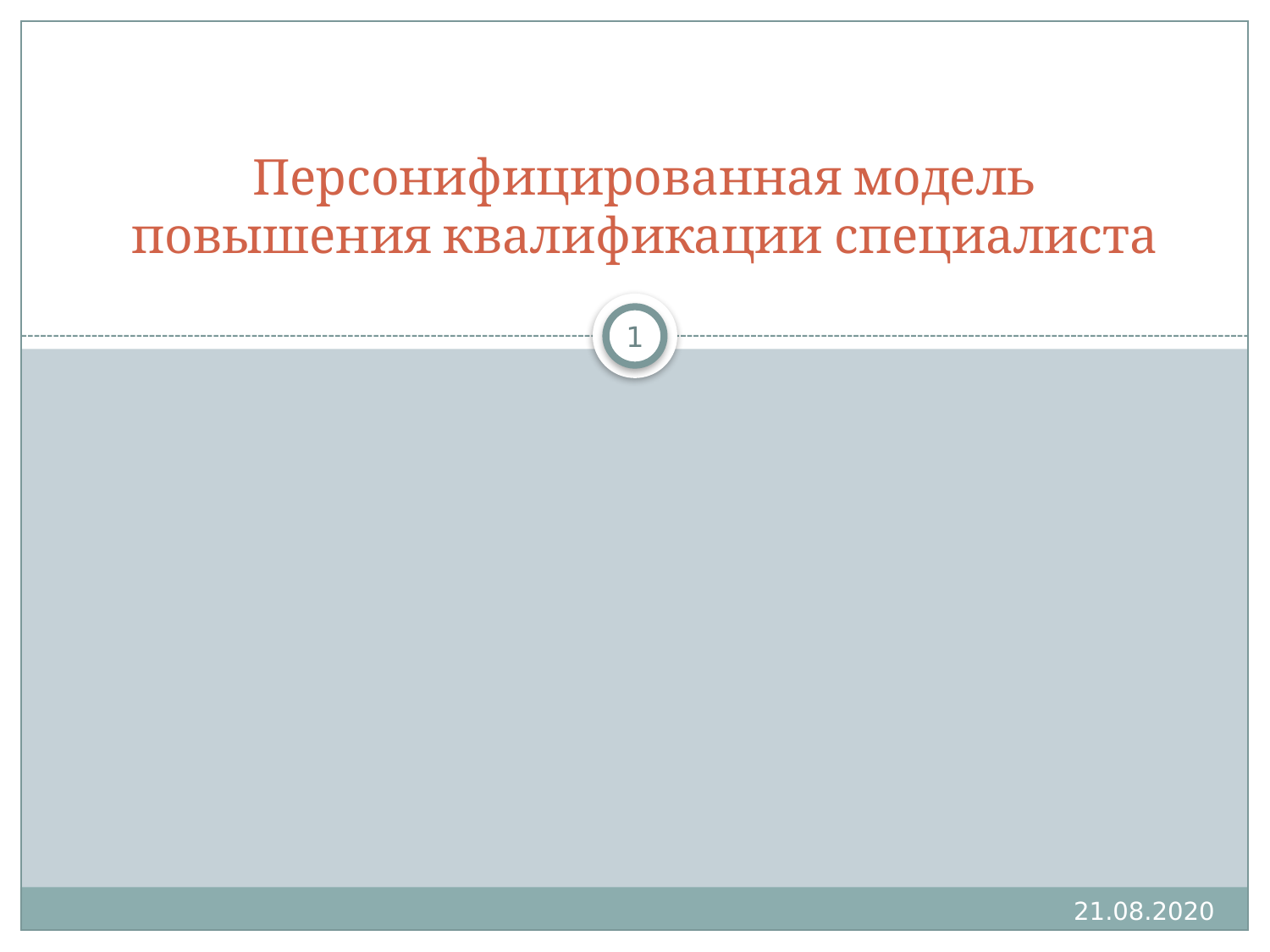

# Персонифицированная модель повышения квалификации специалиста
1
21.08.2020